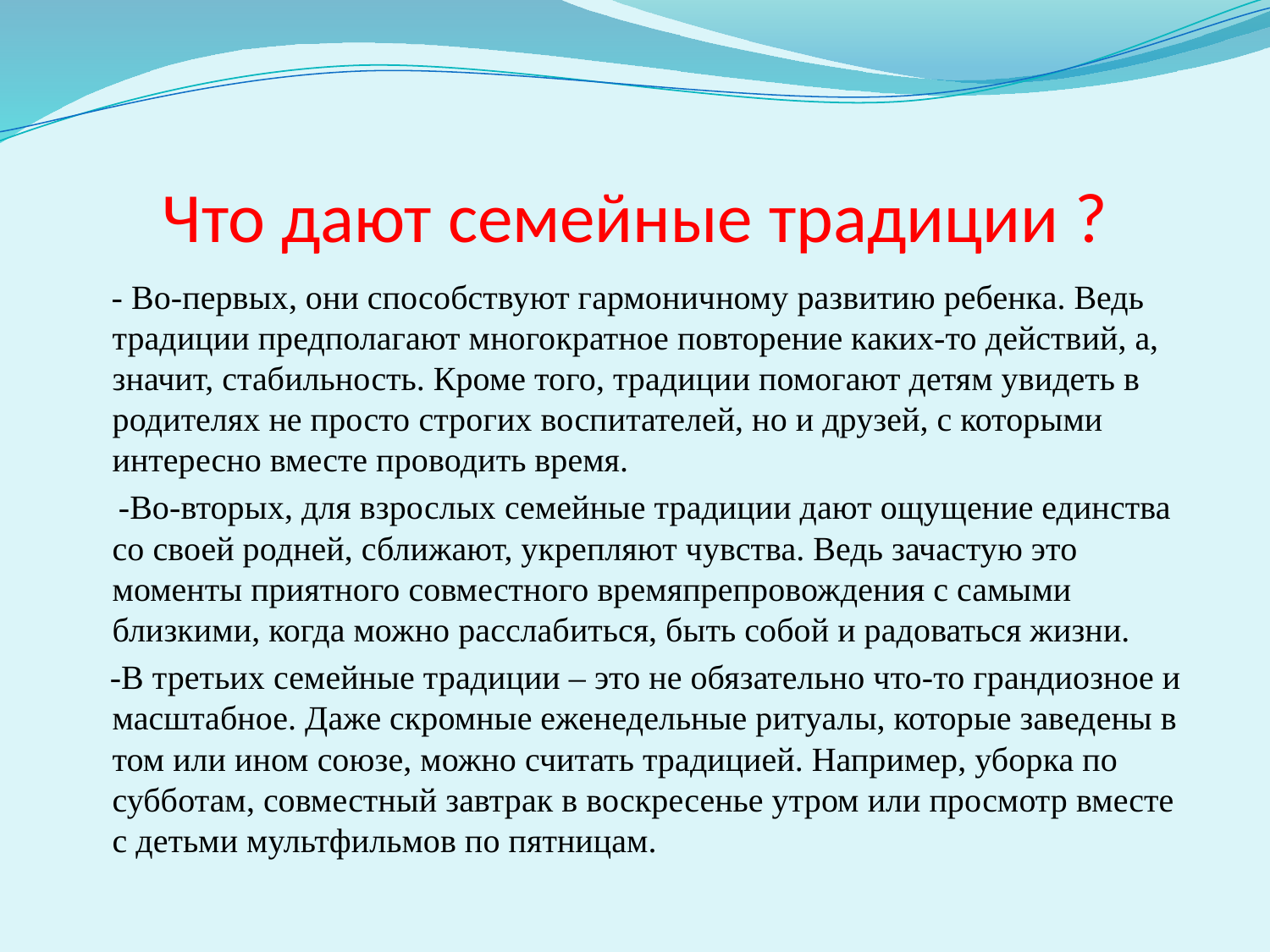

# Что дают семейные традиции ?
    - Во-первых, они способствуют гармоничному развитию ребенка. Ведь традиции предполагают многократное повторение каких-то действий, а, значит, стабильность. Кроме того, традиции помогают детям увидеть в родителях не просто строгих воспитателей, но и друзей, с которыми интересно вместе проводить время.
     -Во-вторых, для взрослых семейные традиции дают ощущение единства со своей родней, сближают, укрепляют чувства. Ведь зачастую это моменты приятного совместного времяпрепровождения с самыми близкими, когда можно расслабиться, быть собой и радоваться жизни.
    -В третьих семейные традиции – это не обязательно что-то грандиозное и масштабное. Даже скромные еженедельные ритуалы, которые заведены в том или ином союзе, можно считать традицией. Например, уборка по субботам, совместный завтрак в воскресенье утром или просмотр вместе с детьми мультфильмов по пятницам.